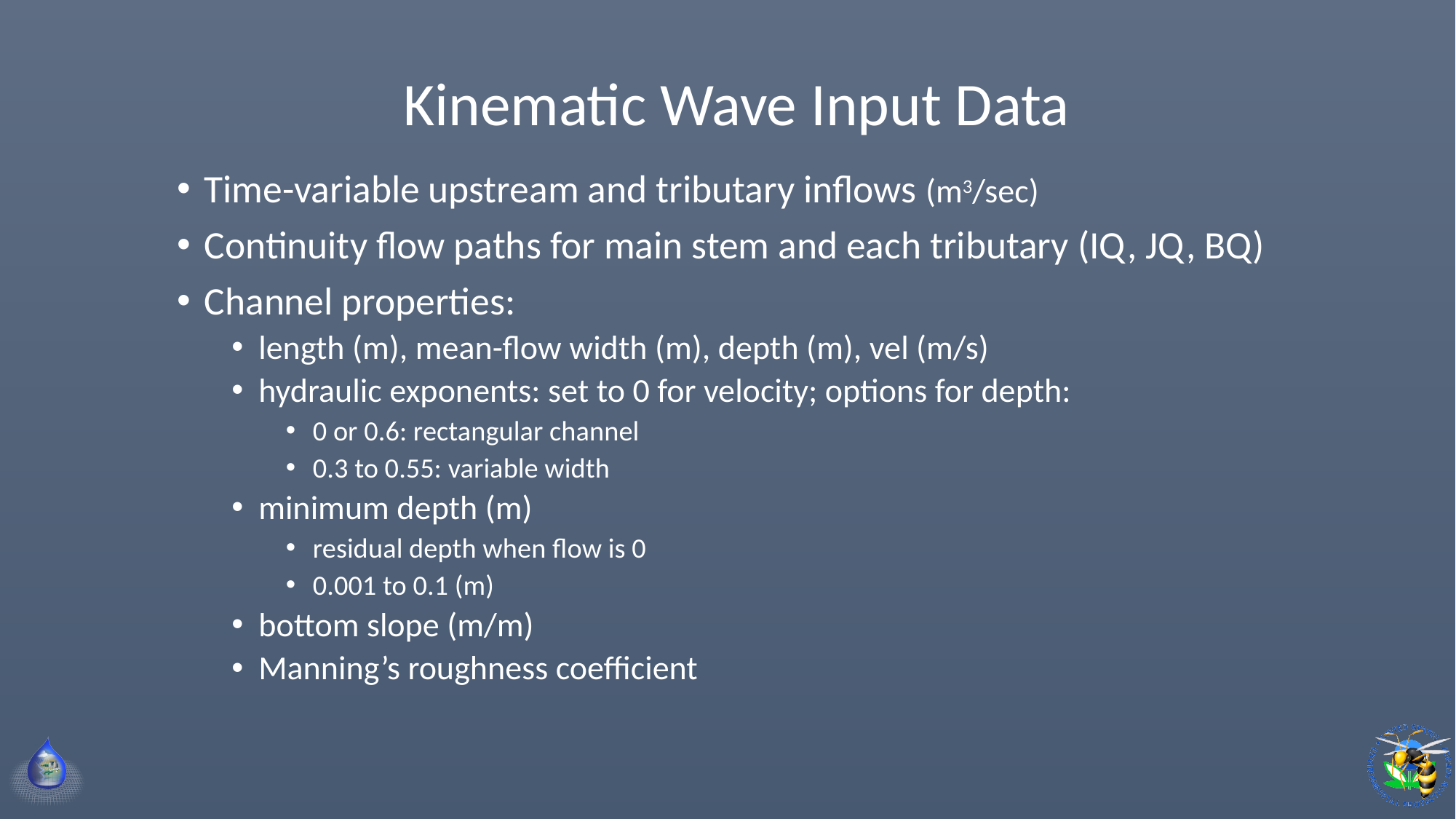

# Kinematic Wave Input Data
Time-variable upstream and tributary inflows (m3/sec)
Continuity flow paths for main stem and each tributary (IQ, JQ, BQ)
Channel properties:
length (m), mean-flow width (m), depth (m), vel (m/s)
hydraulic exponents: set to 0 for velocity; options for depth:
0 or 0.6: rectangular channel
0.3 to 0.55: variable width
minimum depth (m)
residual depth when flow is 0
0.001 to 0.1 (m)
bottom slope (m/m)
Manning’s roughness coefficient